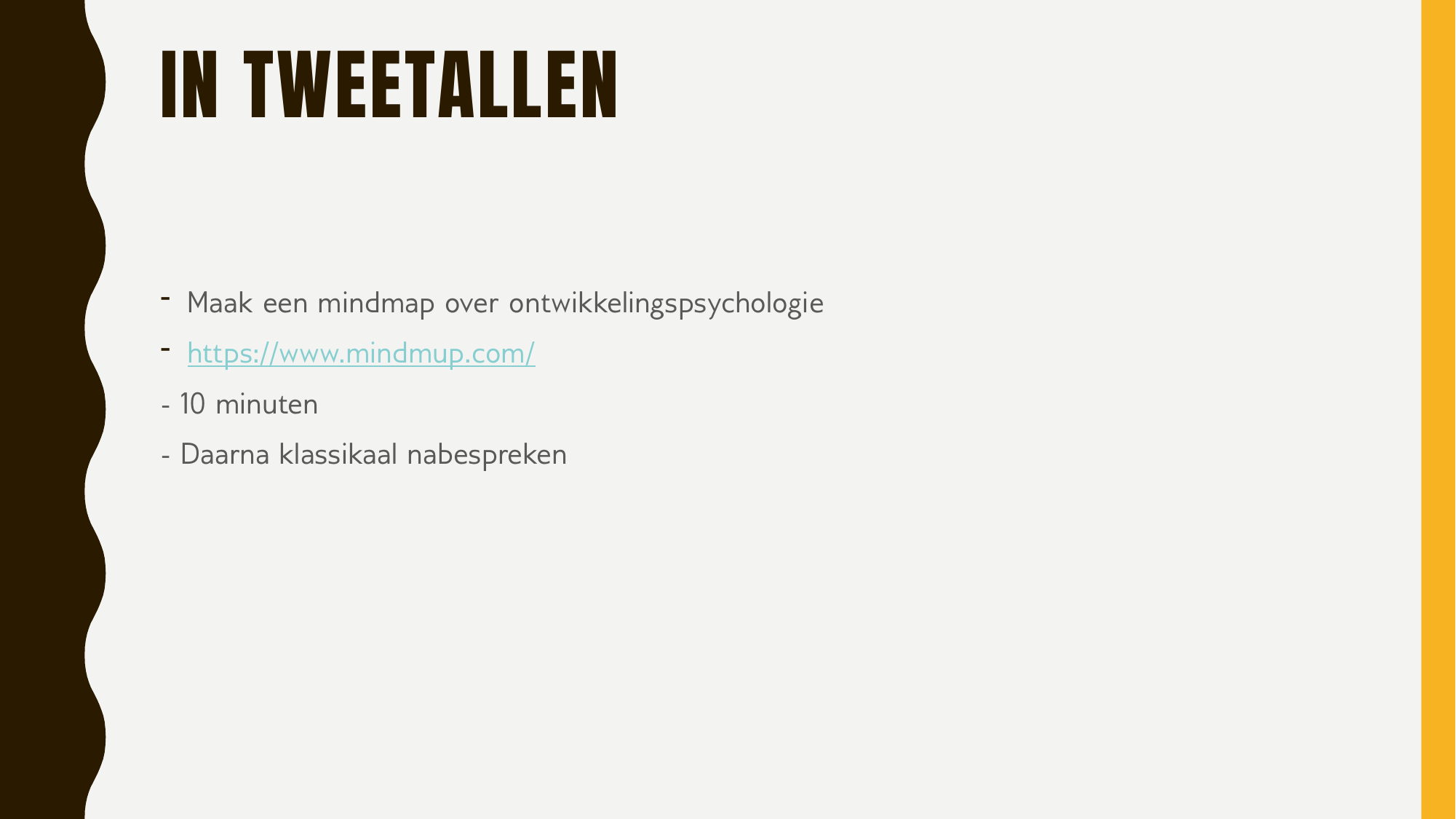

# In tweetallen
Maak een mindmap over ontwikkelingspsychologie
https://www.mindmup.com/
- 10 minuten
- Daarna klassikaal nabespreken